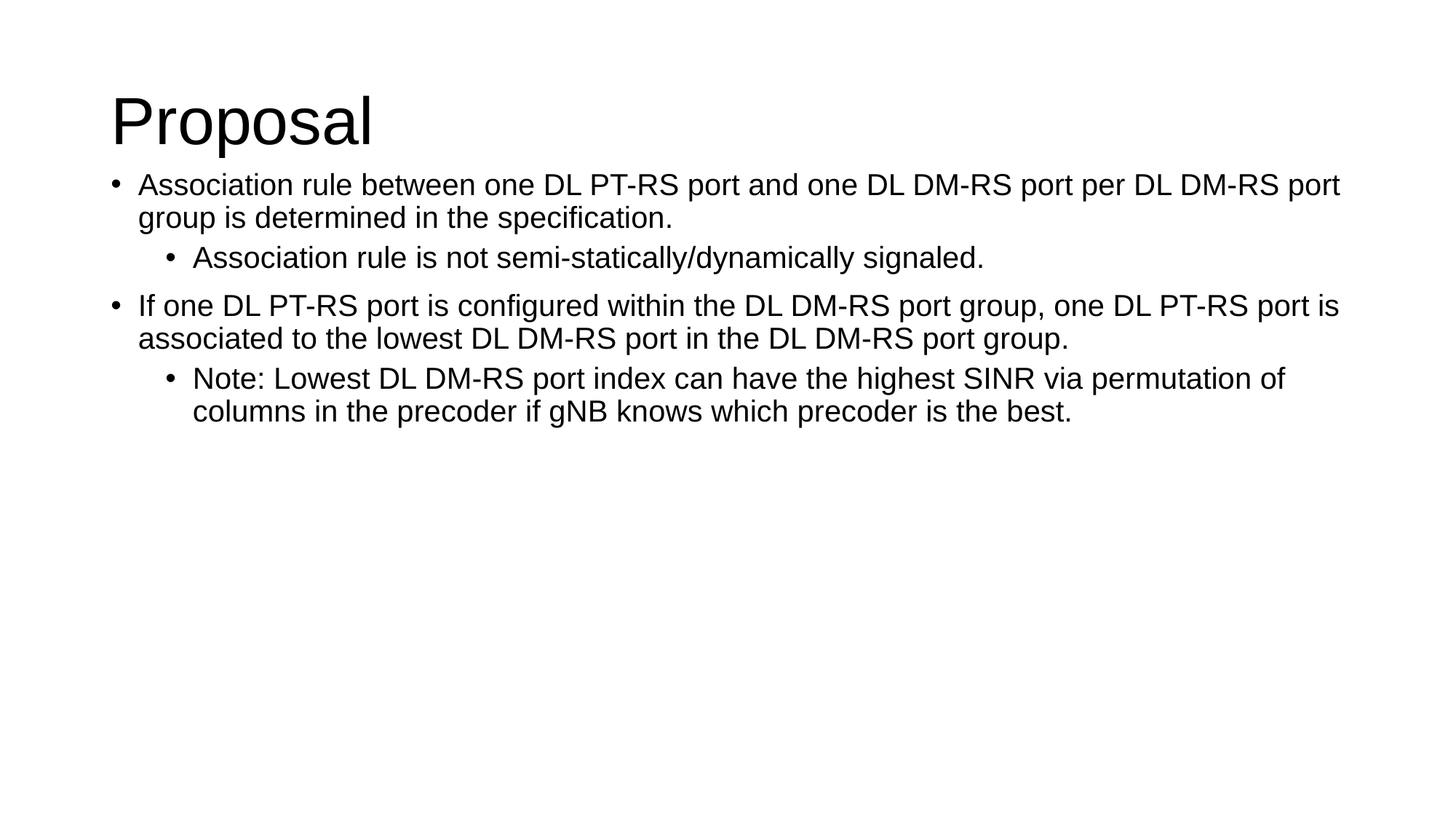

# Proposal
Association rule between one DL PT-RS port and one DL DM-RS port per DL DM-RS port group is determined in the specification.
Association rule is not semi-statically/dynamically signaled.
If one DL PT-RS port is configured within the DL DM-RS port group, one DL PT-RS port is associated to the lowest DL DM-RS port in the DL DM-RS port group.
Note: Lowest DL DM-RS port index can have the highest SINR via permutation of columns in the precoder if gNB knows which precoder is the best.